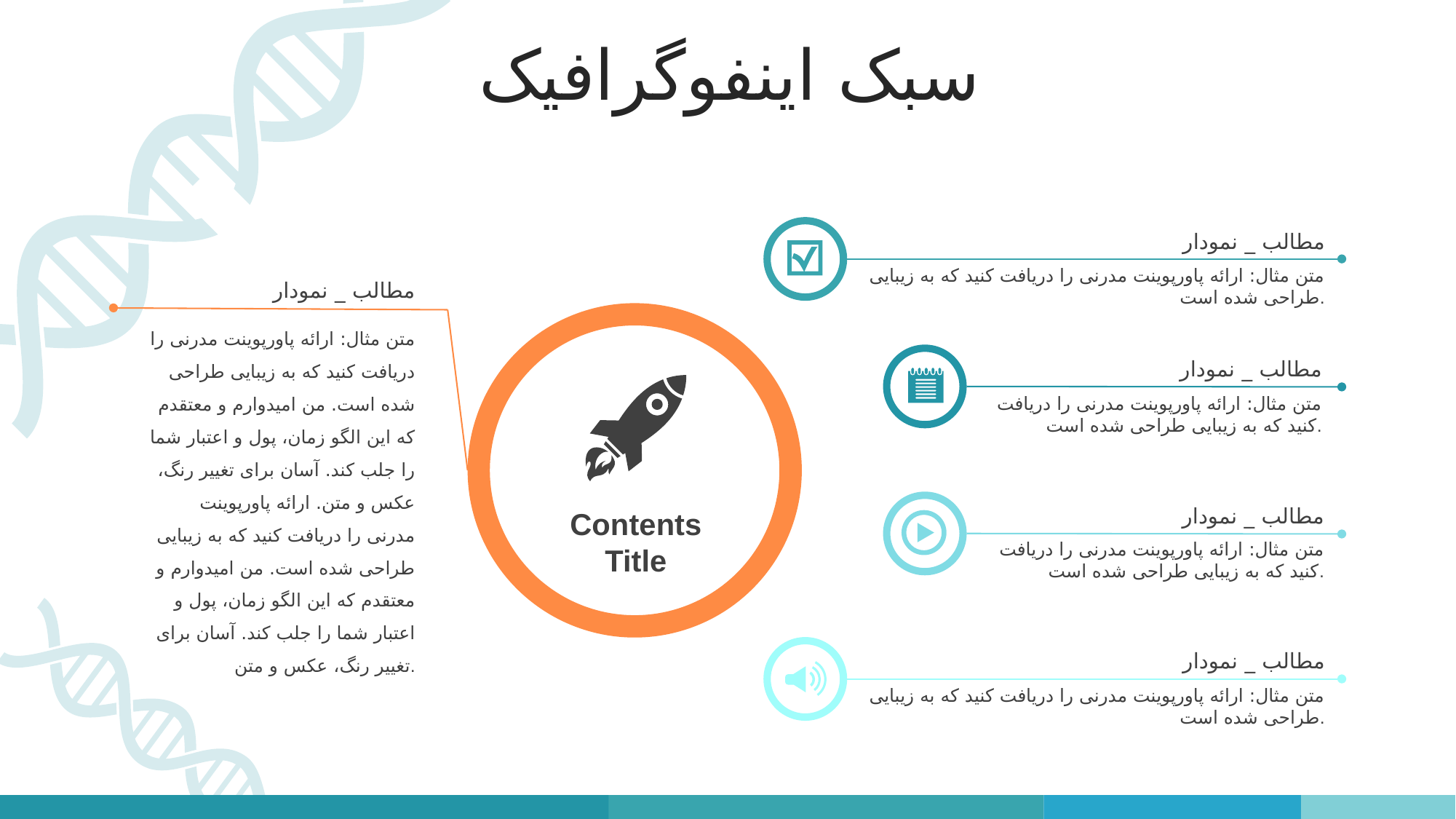

سبک اینفوگرافیک

مطالب _ نمودار
متن مثال: ارائه پاورپوینت مدرنی را دریافت کنید که به زیبایی طراحی شده است.
مطالب _ نمودار
متن مثال: ارائه پاورپوینت مدرنی را دریافت کنید که به زیبایی طراحی شده است. من امیدوارم و معتقدم که این الگو زمان، پول و اعتبار شما را جلب کند. آسان برای تغییر رنگ، عکس و متن. ارائه پاورپوینت مدرنی را دریافت کنید که به زیبایی طراحی شده است. من امیدوارم و معتقدم که این الگو زمان، پول و اعتبار شما را جلب کند. آسان برای تغییر رنگ، عکس و متن.

مطالب _ نمودار
متن مثال: ارائه پاورپوینت مدرنی را دریافت کنید که به زیبایی طراحی شده است.

مطالب _ نمودار
متن مثال: ارائه پاورپوینت مدرنی را دریافت کنید که به زیبایی طراحی شده است.
Contents
Title

مطالب _ نمودار
متن مثال: ارائه پاورپوینت مدرنی را دریافت کنید که به زیبایی طراحی شده است.